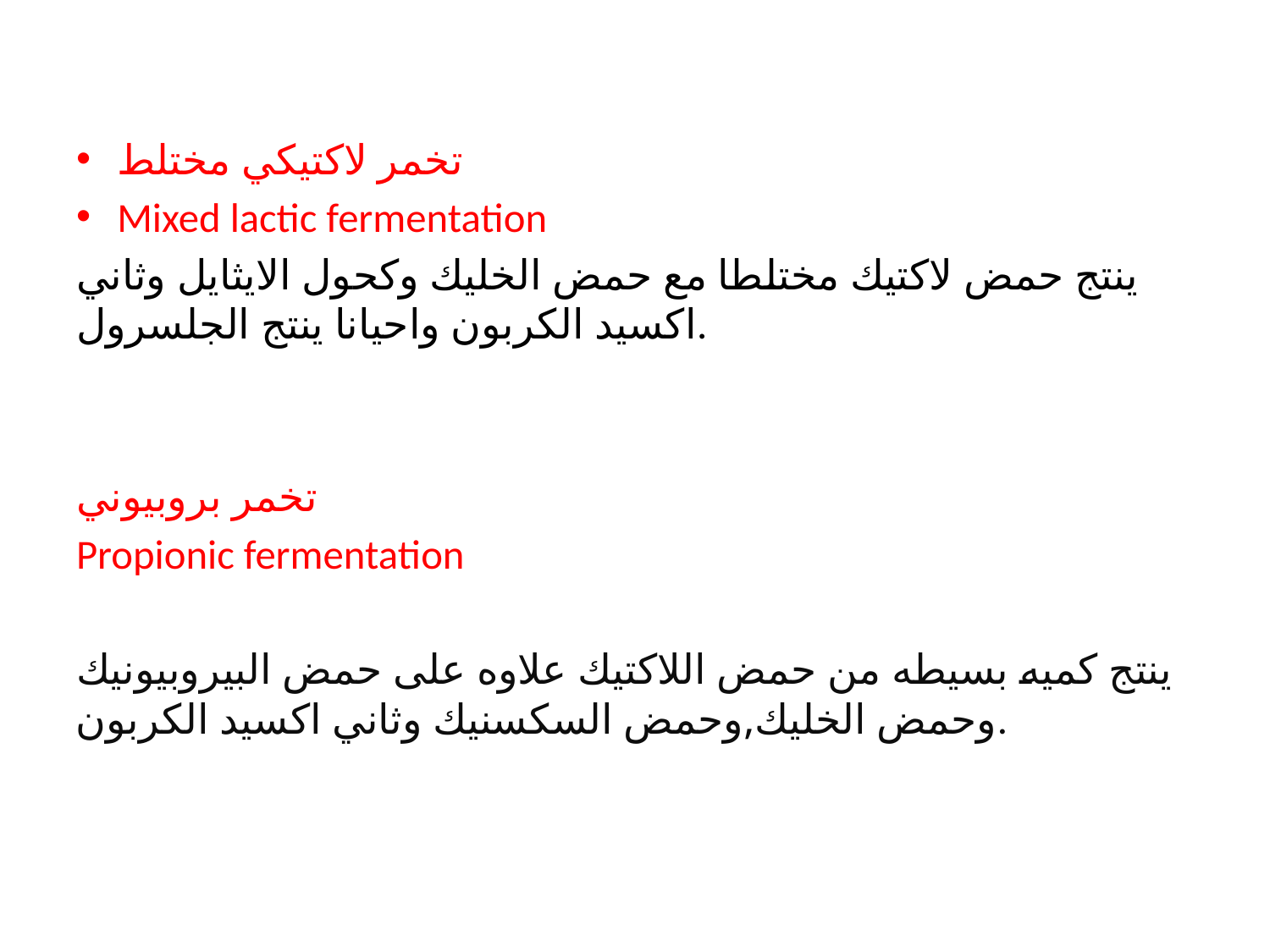

تخمر لاكتيكي مختلط
Mixed lactic fermentation
ينتج حمض لاكتيك مختلطا مع حمض الخليك وكحول الايثايل وثاني اكسيد الكربون واحيانا ينتج الجلسرول.

تخمر بروبيوني
Propionic fermentation

ينتج كميه بسيطه من حمض اللاكتيك علاوه على حمض البيروبيونيك وحمض الخليك,وحمض السكسنيك وثاني اكسيد الكربون.